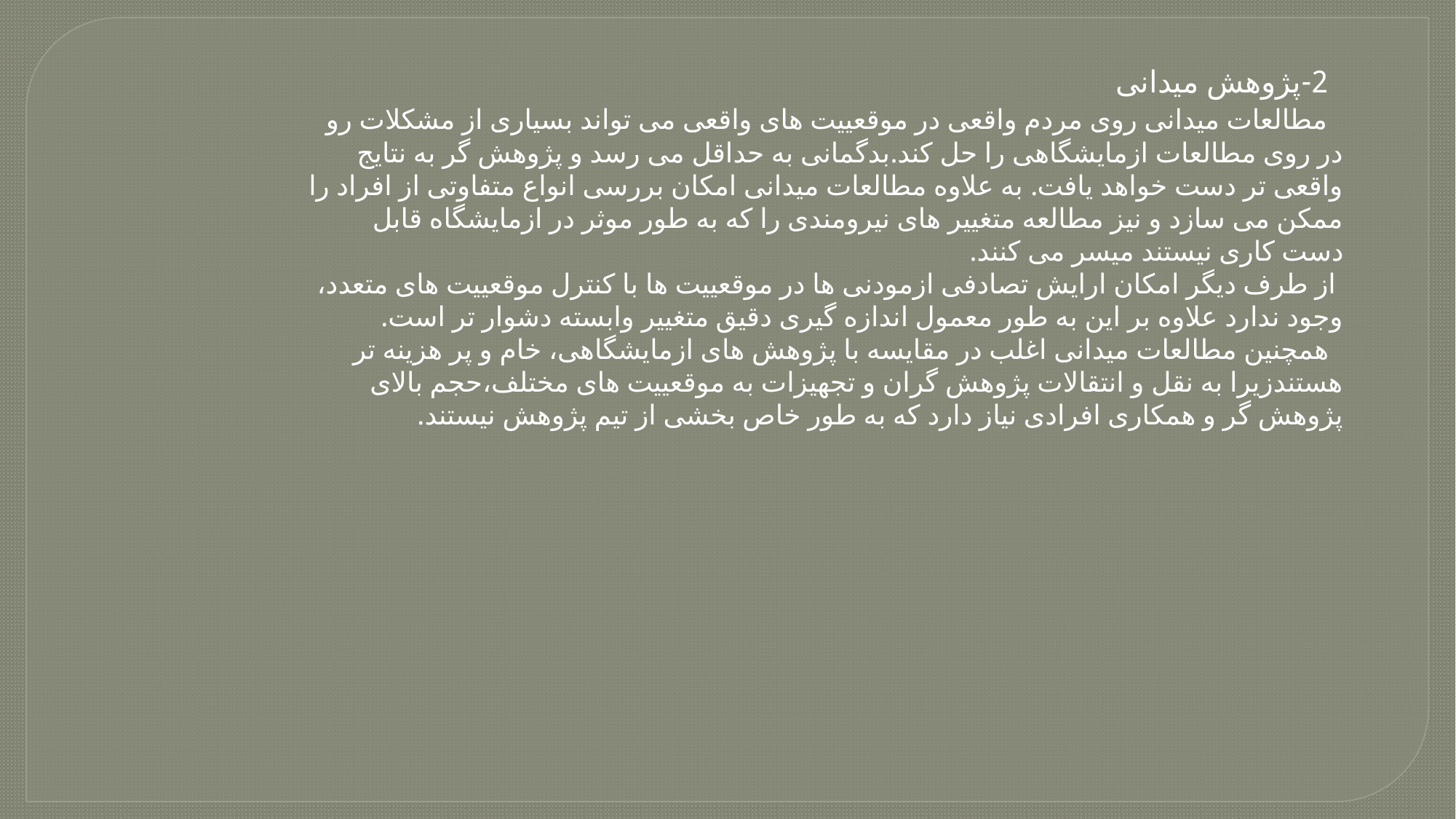

2-پژوهش میدانی
  مطالعات میدانی روی مردم واقعی در موقعییت های واقعی می تواند بسیاری از مشکلات رو در روی مطالعات ازمایشگاهی را حل کند.بدگمانی به حداقل می رسد و پژوهش گر به نتایج واقعی تر دست خواهد یافت. به علاوه مطالعات میدانی امکان بررسی انواع متفاوتی از افراد را ممکن می سازد و نیز مطالعه متغییر های نیرومندی را که به طور موثر در ازمایشگاه قابل دست کاری نیستند میسر می کنند.
 از طرف دیگر امکان ارایش تصادفی ازمودنی ها در موقعییت ها با کنترل موقعییت های متعدد، وجود ندارد علاوه بر این به طور معمول اندازه گیری دقیق متغییر وابسته دشوار تر است.
  همچنین مطالعات میدانی اغلب در مقایسه با پژوهش های ازمایشگاهی، خام و پر هزینه تر هستندزیرا به نقل و انتقالات پژوهش گران و تجهیزات به موقعییت های مختلف،حجم بالای پژوهش گر و همکاری افرادی نیاز دارد که به طور خاص بخشی از تیم پژوهش نیستند.